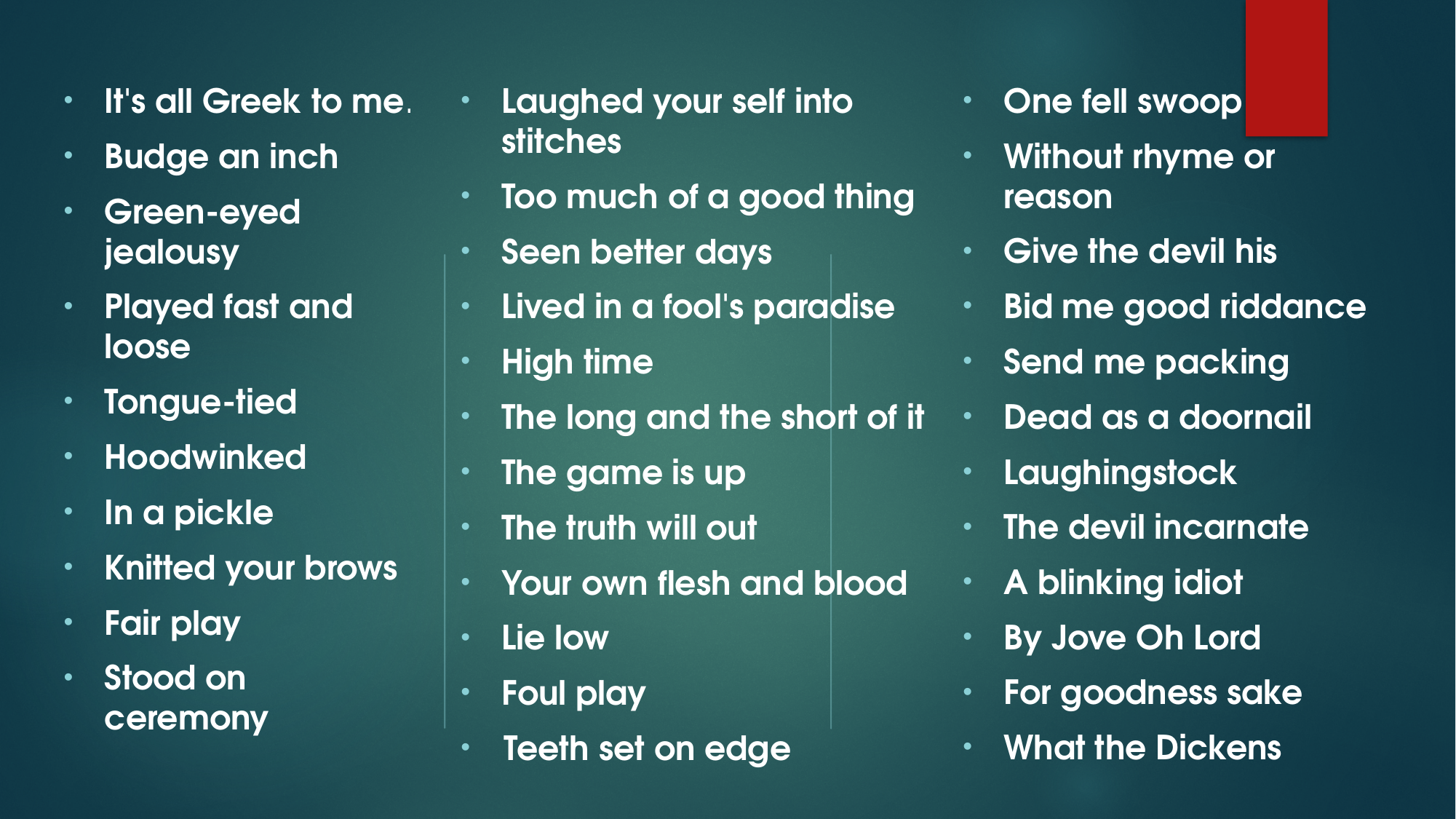

Laughed your self into stitches
Too much of a good thing
Seen better days
Lived in a fool's paradise
High time
The long and the short of it
The game is up
The truth will out
Your own flesh and blood
Lie low
Foul play
 Teeth set on edge
One fell swoop
Without rhyme or reason
Give the devil his
Bid me good riddance
Send me packing
Dead as a doornail
Laughingstock
The devil incarnate
A blinking idiot
By Jove Oh Lord
For goodness sake
What the Dickens

It's all Greek to me.
Budge an inch
Green-eyed jealousy
Played fast and loose
Tongue-tied
Hoodwinked
In a pickle
Knitted your brows
Fair play
Stood on ceremony